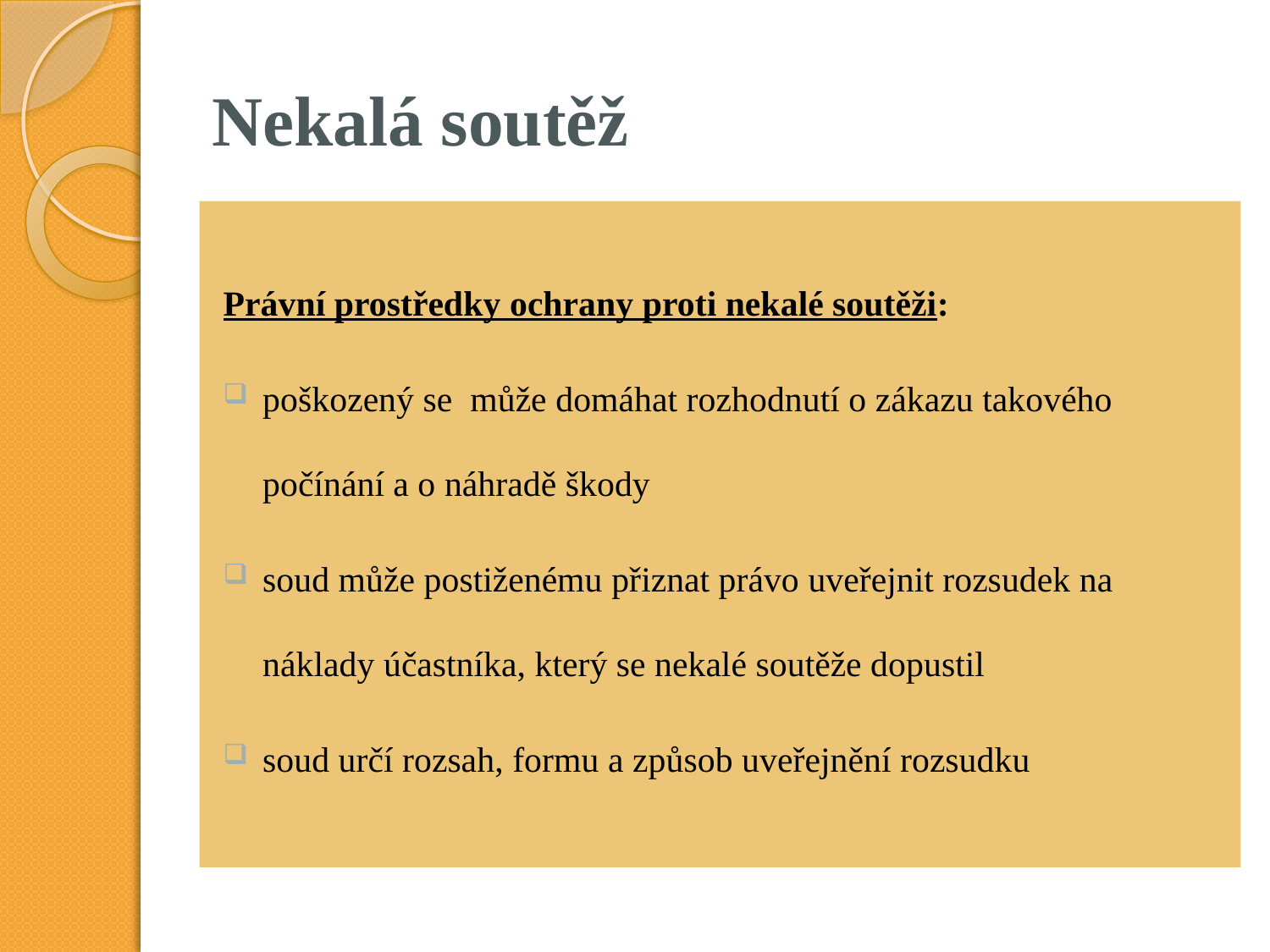

# Nekalá soutěž

Právní prostředky ochrany proti nekalé soutěži:
poškozený se  může domáhat rozhodnutí o zákazu takového počínání a o náhradě škody
soud může postiženému přiznat právo uveřejnit rozsudek na náklady účastníka, který se nekalé soutěže dopustil
soud určí rozsah, formu a způsob uveřejnění rozsudku